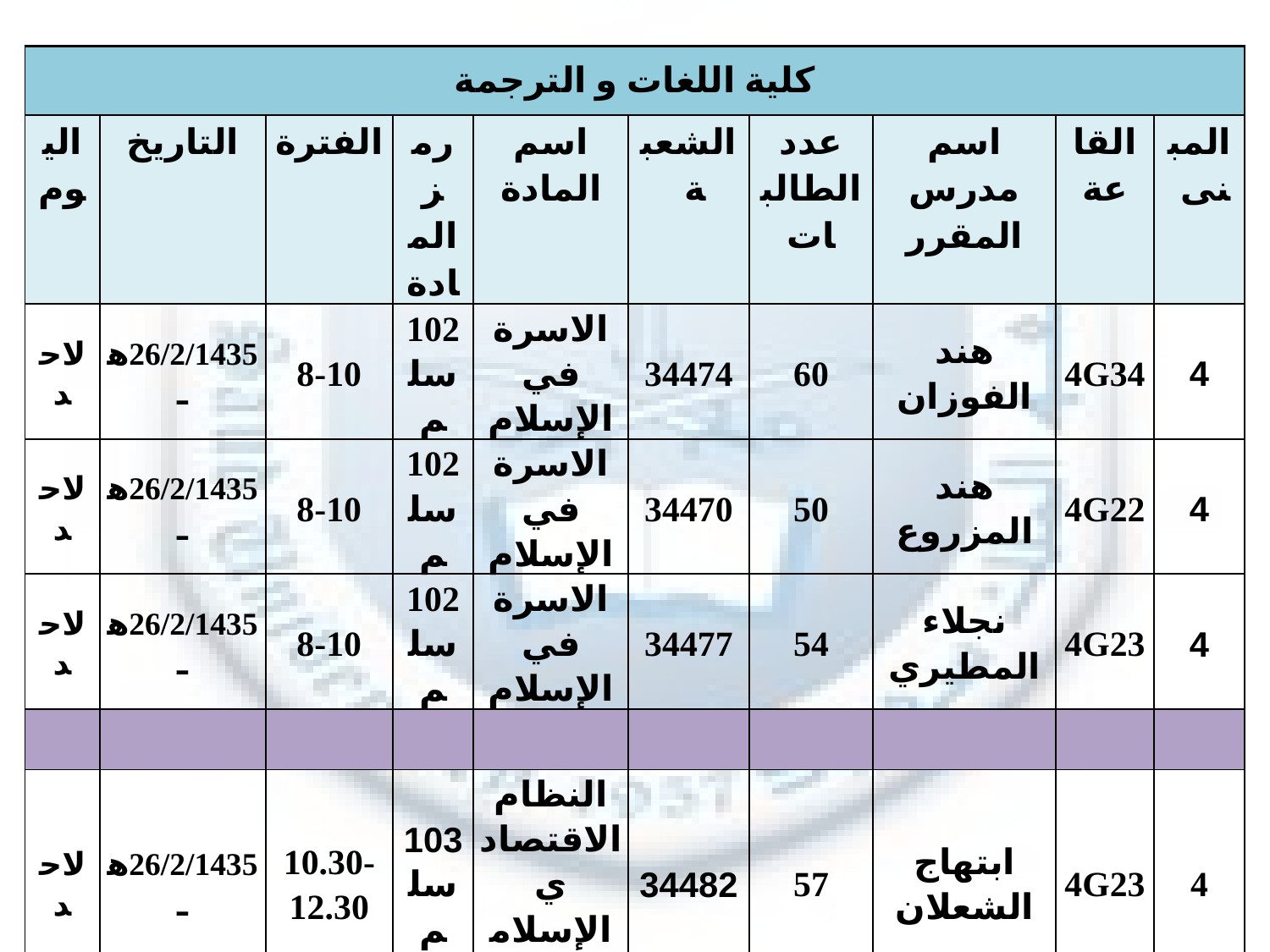

| كلية اللغات و الترجمة |  |  |  |  |  |  |  |  |  |
| --- | --- | --- | --- | --- | --- | --- | --- | --- | --- |
| اليوم | التاريخ | الفترة | رمز المادة | اسم المادة | الشعبة | عدد الطالبات | اسم مدرس المقرر | القاعة | المبنى |
| لاحد | 26/2/1435هـ | 8-10 | 102 سلم | الاسرة في الإسلام | 34474 | 60 | هند الفوزان | 4G34 | 4 |
| لاحد | 26/2/1435هـ | 8-10 | 102 سلم | الاسرة في الإسلام | 34470 | 50 | هند المزروع | 4G22 | 4 |
| لاحد | 26/2/1435هـ | 8-10 | 102 سلم | الاسرة في الإسلام | 34477 | 54 | نجلاء المطيري | 4G23 | 4 |
|  |  |  |  |  |  |  |  |  |  |
| لاحد | 26/2/1435هـ | 10.30-12.30 | 103 سلم | النظام الاقتصادي الإسلامي | 34482 | 57 | ابتهاج الشعلان | 4G23 | 4 |
| لاحد | 26/2/1435هـ | 10.30-12.30 | 103 سلم | النظام الاقتصادي الإسلامي | 34481 | 71 | تغريد الاحمري | 4G34 | 4 |